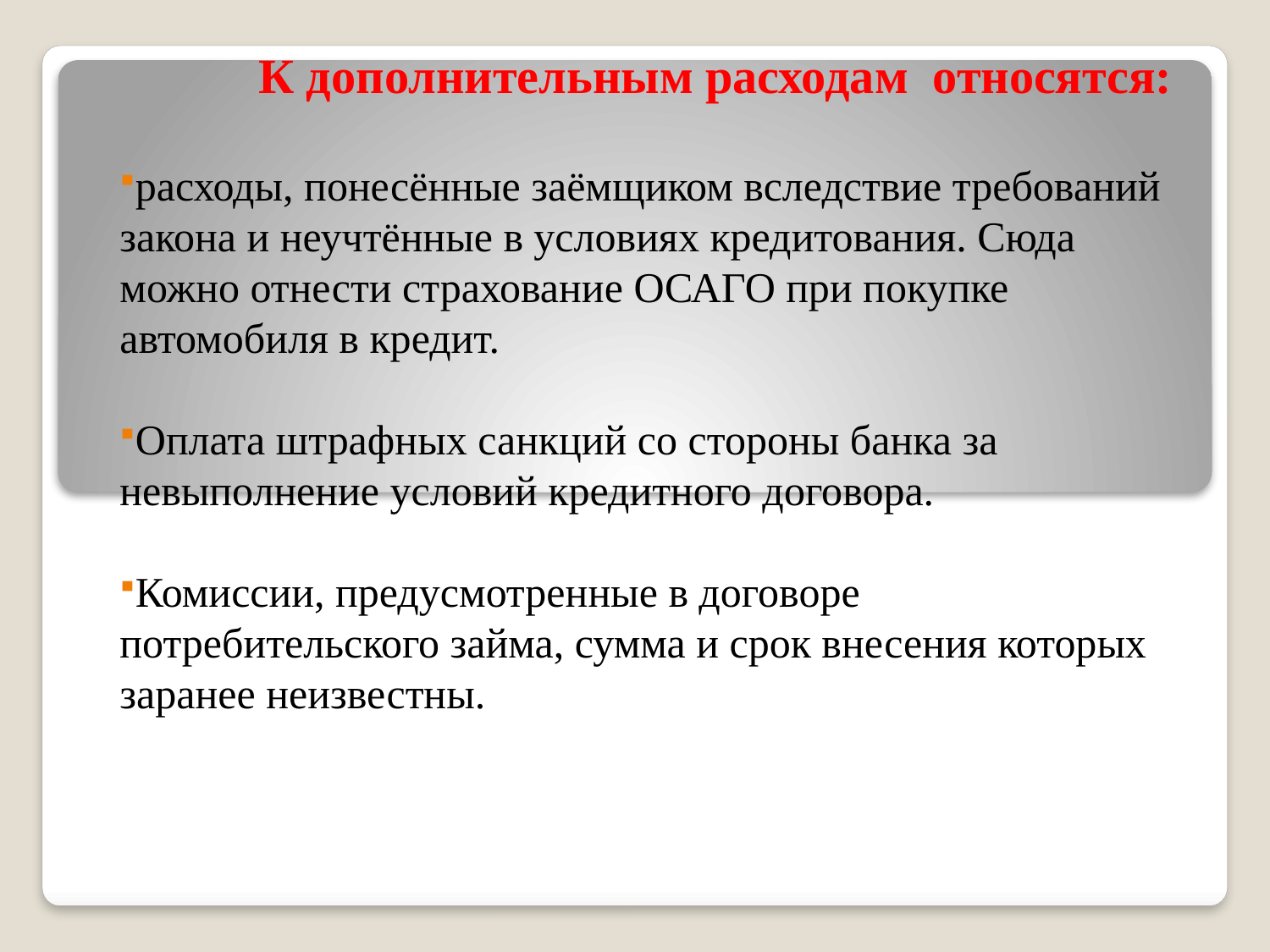

# К дополнительным расходам  относятся:
расходы, понесённые заёмщиком вследствие требований закона и неучтённые в условиях кредитования. Сюда можно отнести страхование ОСАГО при покупке автомобиля в кредит.

Оплата штрафных санкций со стороны банка за невыполнение условий кредитного договора.

Комиссии, предусмотренные в договоре потребительского займа, сумма и срок внесения которых заранее неизвестны.